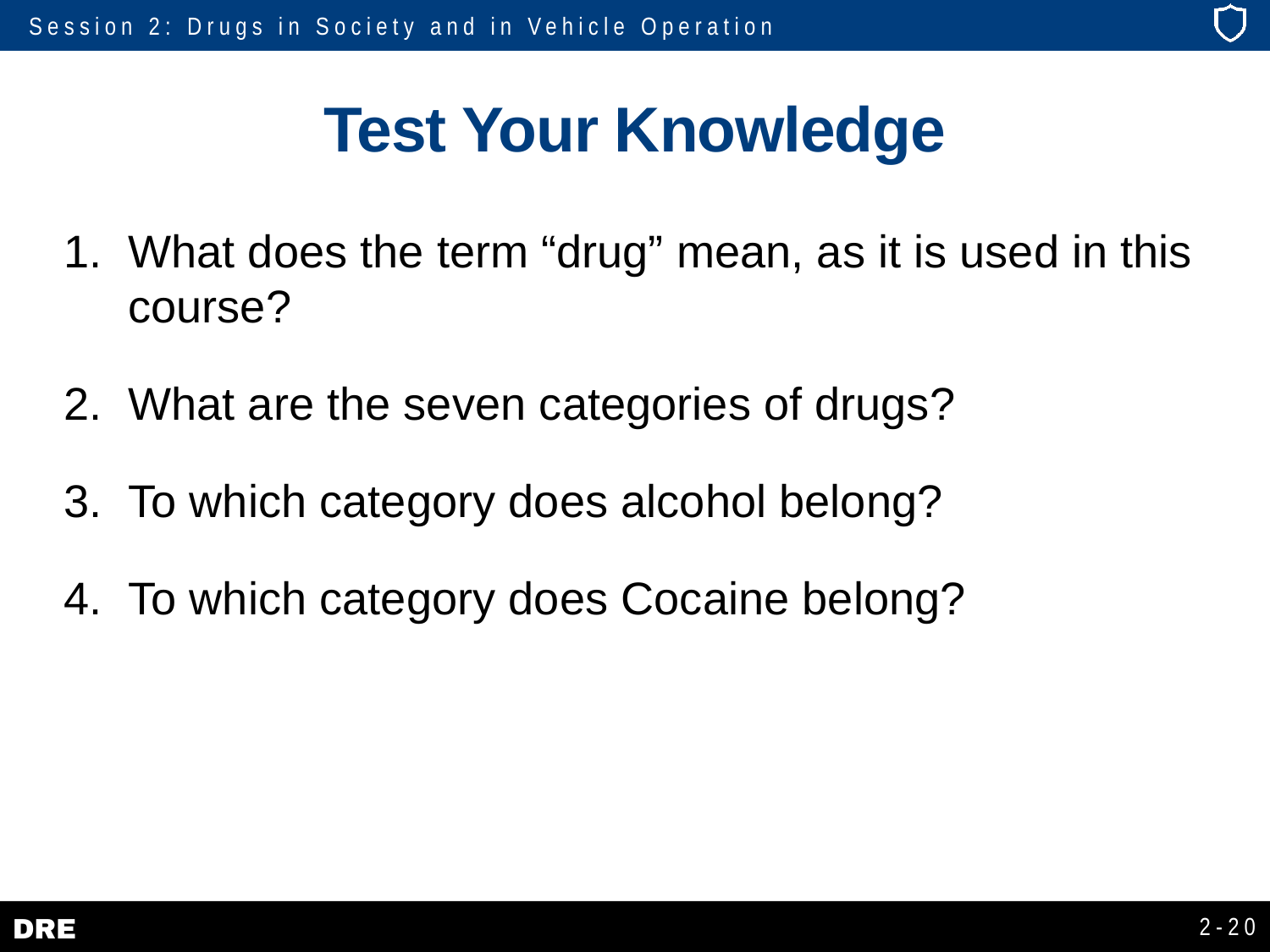

# Test Your Knowledge
What does the term “drug” mean, as it is used in this course?
What are the seven categories of drugs?
To which category does alcohol belong?
To which category does Cocaine belong?

2-20